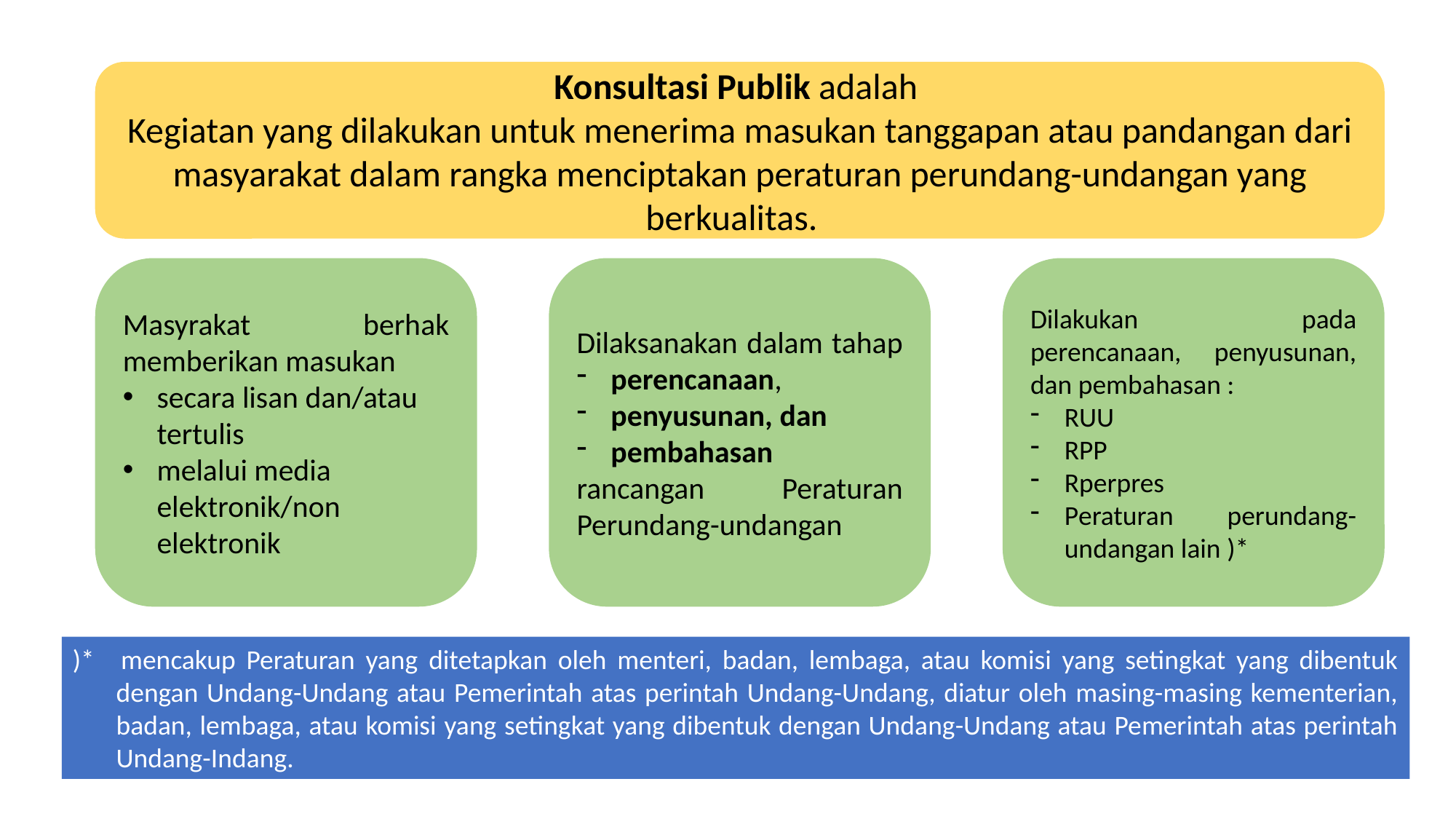

Konsultasi Publik adalah
Kegiatan yang dilakukan untuk menerima masukan tanggapan atau pandangan dari masyarakat dalam rangka menciptakan peraturan perundang-undangan yang berkualitas.
Masyrakat berhak memberikan masukan
secara lisan dan/atau tertulis
melalui media elektronik/non elektronik
Dilaksanakan dalam tahap
perencanaan,
penyusunan, dan
pembahasan
rancangan Peraturan Perundang-undangan
Dilakukan pada perencanaan, penyusunan, dan pembahasan :
RUU
RPP
Rperpres
Peraturan perundang-undangan lain )*
)* 	mencakup Peraturan yang ditetapkan oleh menteri, badan, lembaga, atau komisi yang setingkat yang dibentuk dengan Undang-Undang atau Pemerintah atas perintah Undang-Undang, diatur oleh masing-masing kementerian, badan, lembaga, atau komisi yang setingkat yang dibentuk dengan Undang-Undang atau Pemerintah atas perintah Undang-Indang.